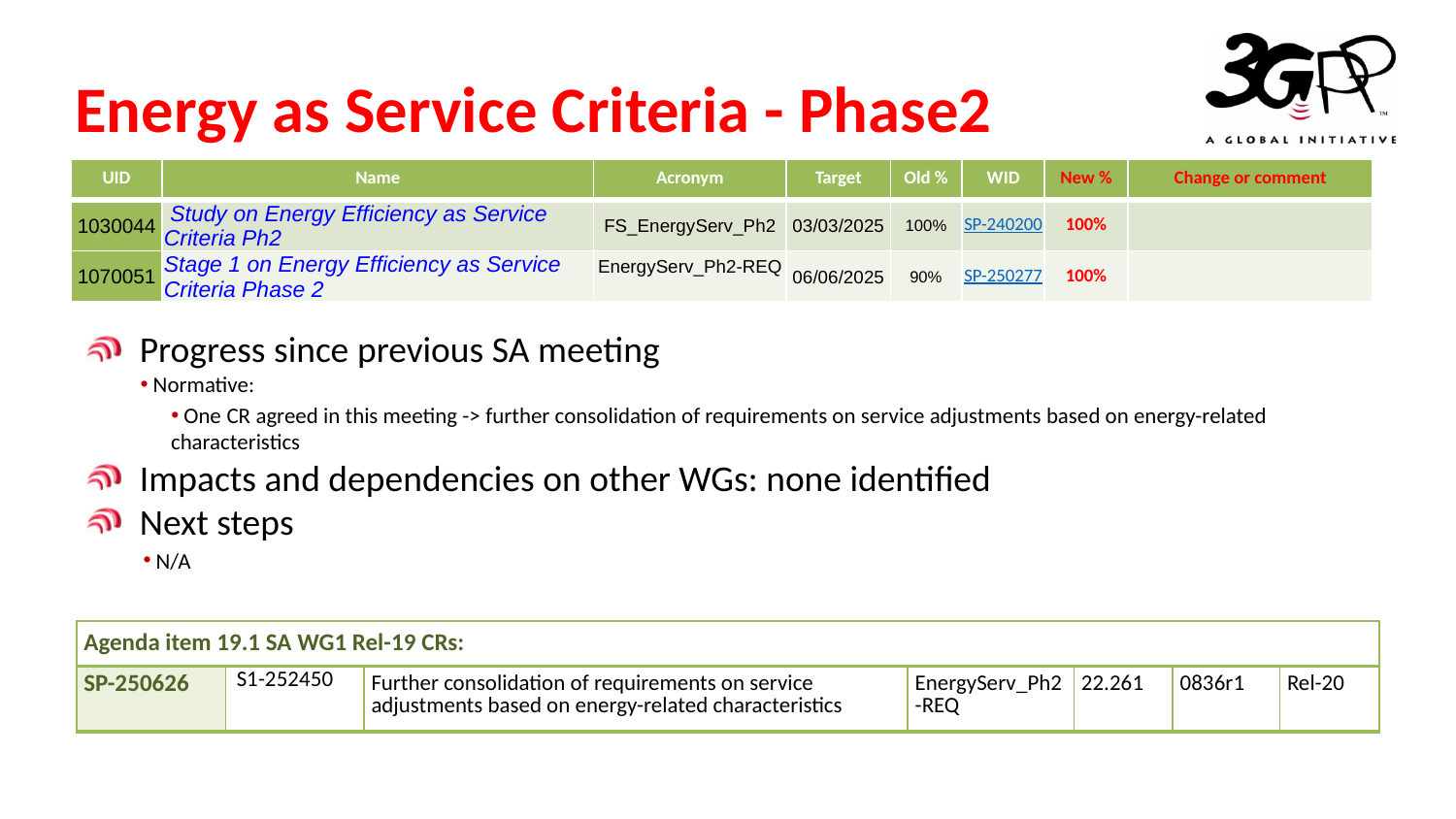

# Energy as Service Criteria - Phase2
| UID | Name | Acronym | Target | Old % | WID | New % | Change or comment |
| --- | --- | --- | --- | --- | --- | --- | --- |
| 1030044 | Study on Energy Efficiency as Service Criteria Ph2 | FS\_EnergyServ\_Ph2 | 03/03/2025 | 100% | SP-240200 | 100% |  |
| 1070051 | Stage 1 on Energy Efficiency as Service Criteria Phase 2 | EnergyServ\_Ph2-REQ | 06/06/2025 | 90% | SP-250277 | 100% |  |
Progress since previous SA meeting
 Normative:
 One CR agreed in this meeting -> further consolidation of requirements on service adjustments based on energy-related characteristics
Impacts and dependencies on other WGs: none identified
Next steps
 N/A
| Agenda item 19.1 SA WG1 Rel-19 CRs: |  |  |  |  |  |  |
| --- | --- | --- | --- | --- | --- | --- |
| SP-250626 | S1-252450 | Further consolidation of requirements on service adjustments based on energy-related characteristics | EnergyServ\_Ph2-REQ | 22.261 | 0836r1 | Rel-20 |